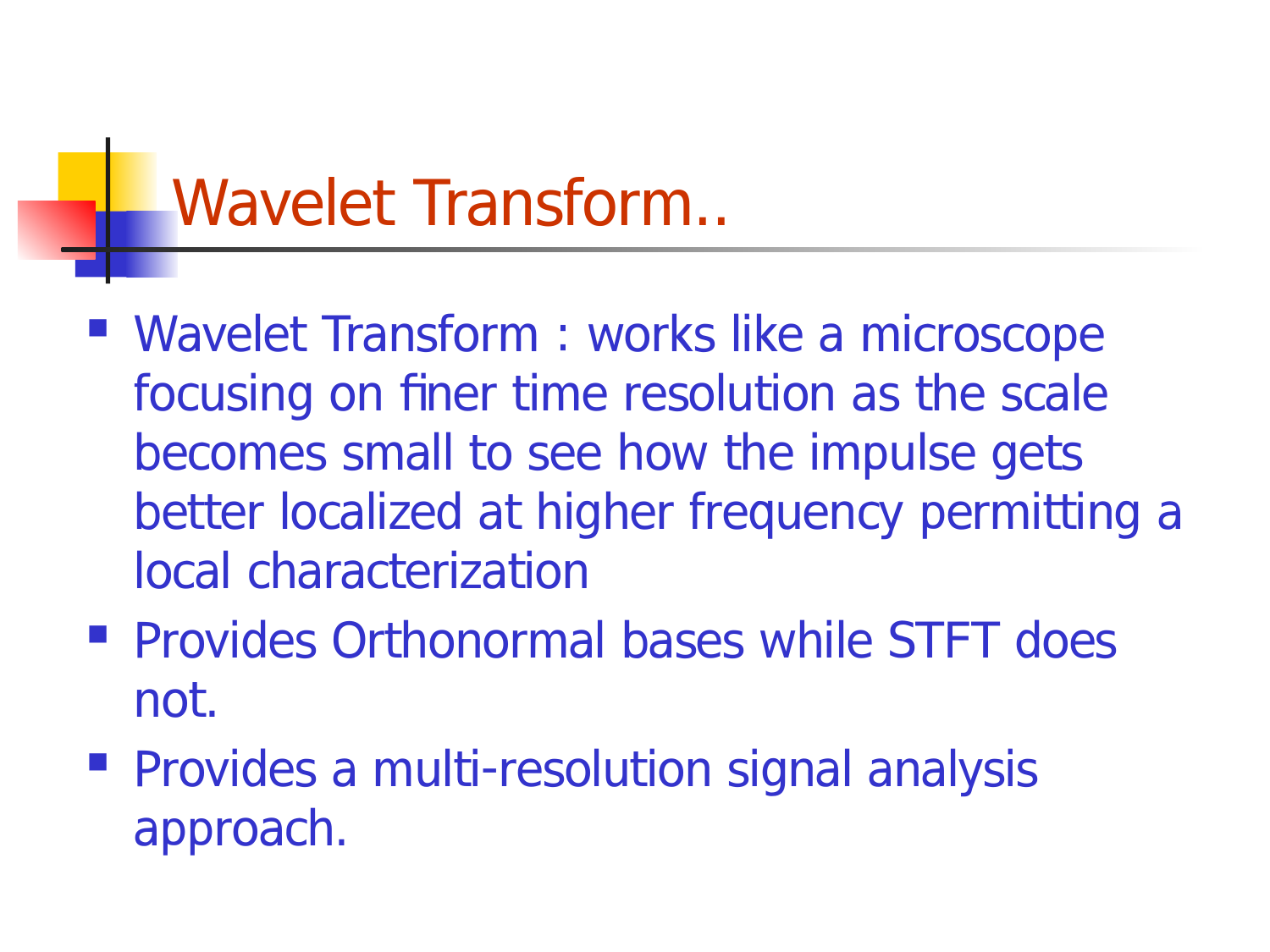

# Wavelet Transform..
Wavelet Transform : works like a microscope focusing on finer time resolution as the scale becomes small to see how the impulse gets better localized at higher frequency permitting a local characterization
Provides Orthonormal bases while STFT does not.
Provides a multi-resolution signal analysis approach.